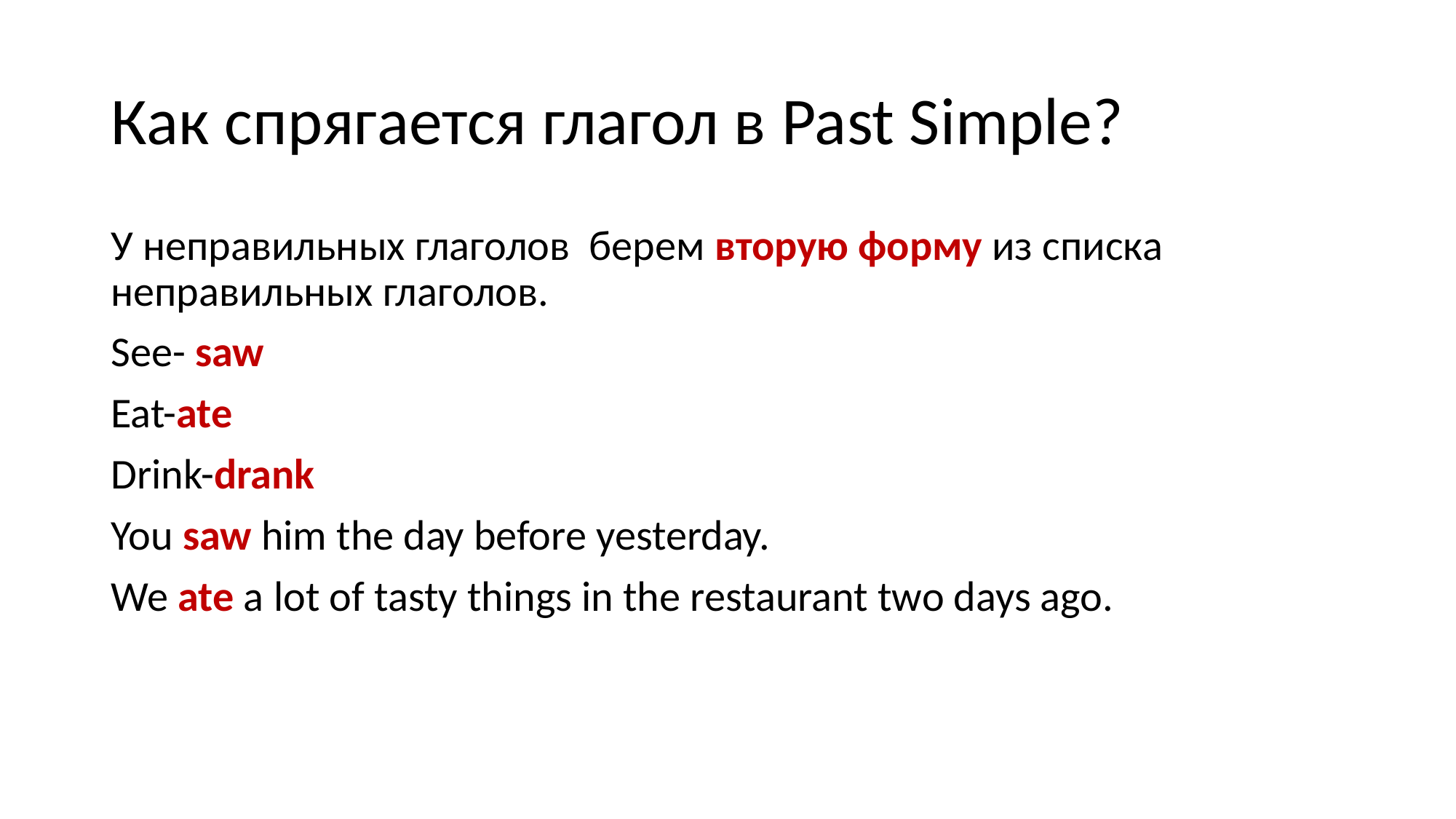

# Как спрягается глагол в Past Simple?
У неправильных глаголов  берем вторую форму из списка неправильных глаголов.
See- saw
Eat-ate
Drink-drank
You saw him the day before yesterday.
We ate a lot of tasty things in the restaurant two days ago.